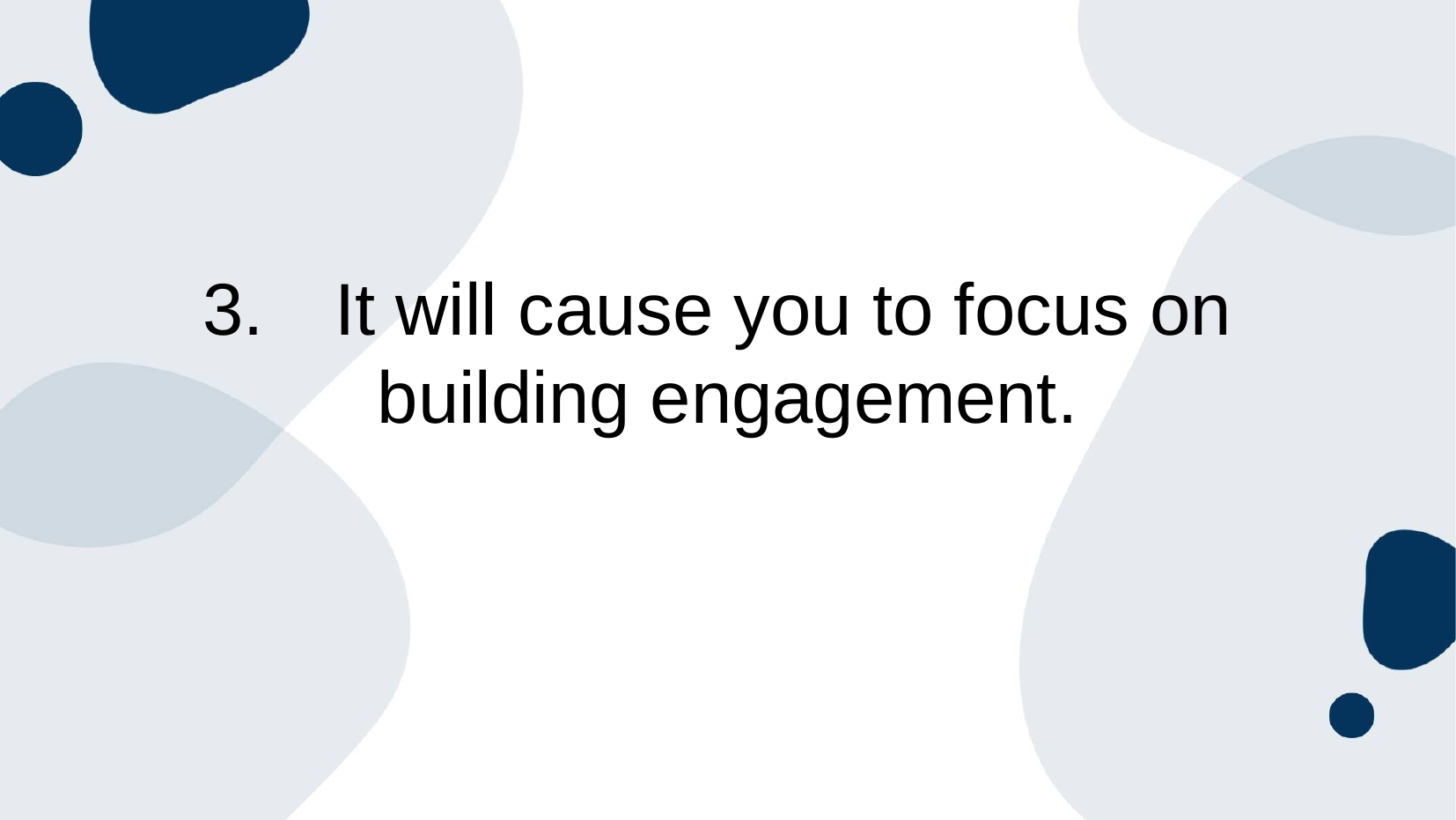

3.	It will cause you to focus on
building engagement.